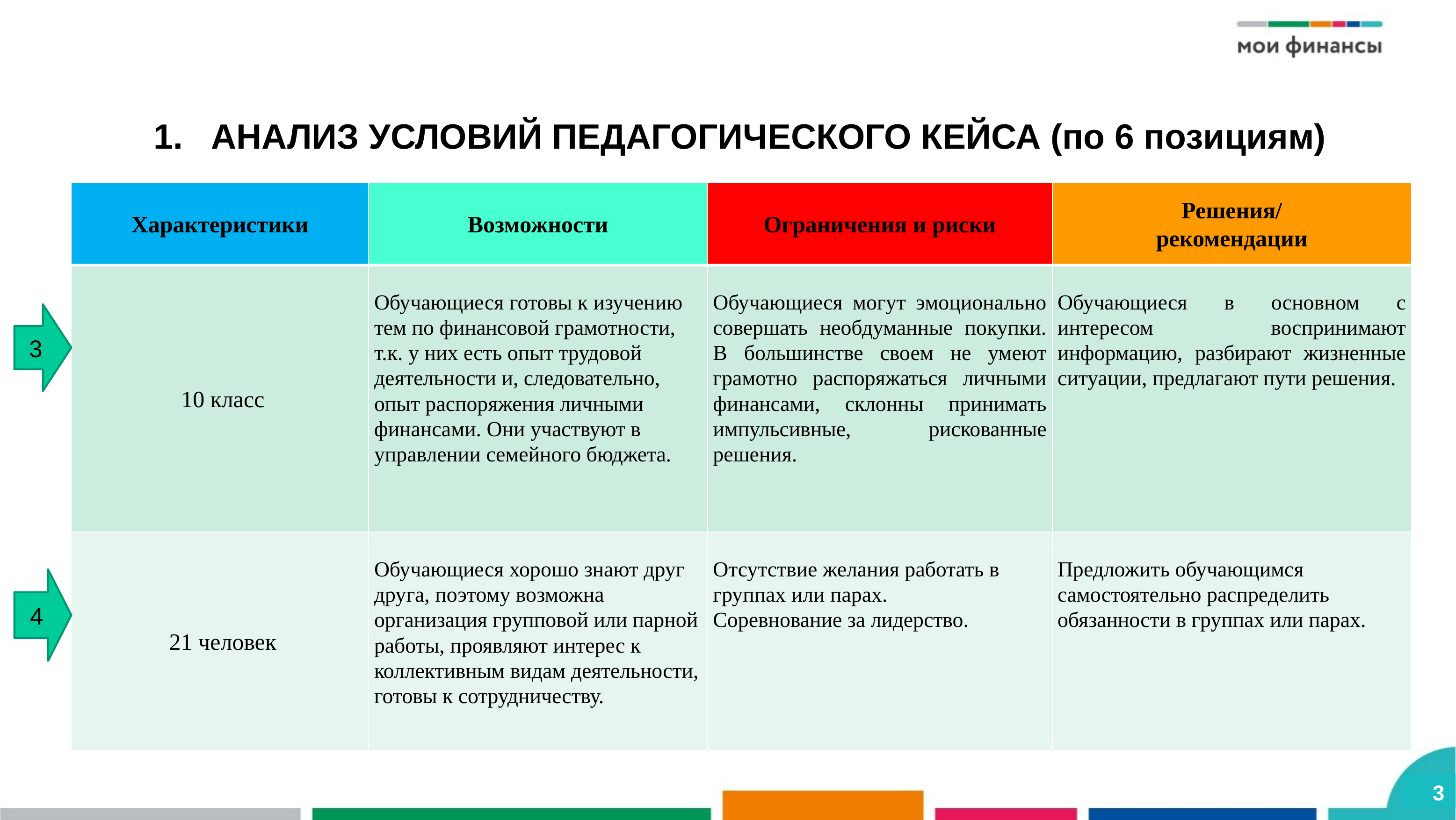

АНАЛИЗ УСЛОВИЙ ПЕДАГОГИЧЕСКОГО КЕЙСА (по 6 позициям)

| Характеристики | Возможности | Ограничения и риски | Решения/ рекомендации |
| --- | --- | --- | --- |
| 10 класс | Обучающиеся готовы к изучению тем по финансовой грамотности, т.к. у них есть опыт трудовой деятельности и, следовательно, опыт распоряжения личными финансами. Они участвуют в управлении семейного бюджета. | Обучающиеся могут эмоционально совершать необдуманные покупки. В большинстве своем не умеют грамотно распоряжаться личными финансами, склонны принимать импульсивные, рискованные решения. | Обучающиеся в основном с интересом воспринимают информацию, разбирают жизненные ситуации, предлагают пути решения. |
| 21 человек | Обучающиеся хорошо знают друг друга, поэтому возможна организация групповой или парной работы, проявляют интерес к коллективным видам деятельности, готовы к сотрудничеству. | Отсутствие желания работать в группах или парах. Соревнование за лидерство. | Предложить обучающимся самостоятельно распределить обязанности в группах или парах. |
3
4
3